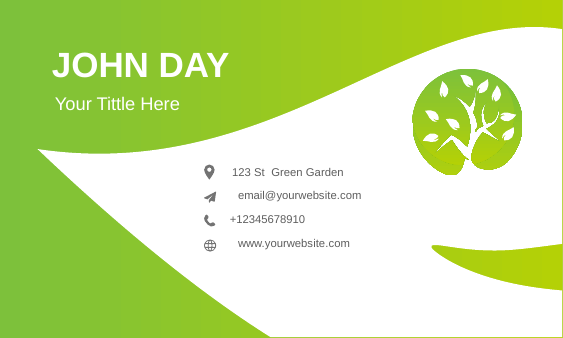

JOHN DAY

Your Tittle Here

123 St  Green Garden

email@yourwebsite.com

+12345678910
www.yourwebsite.com